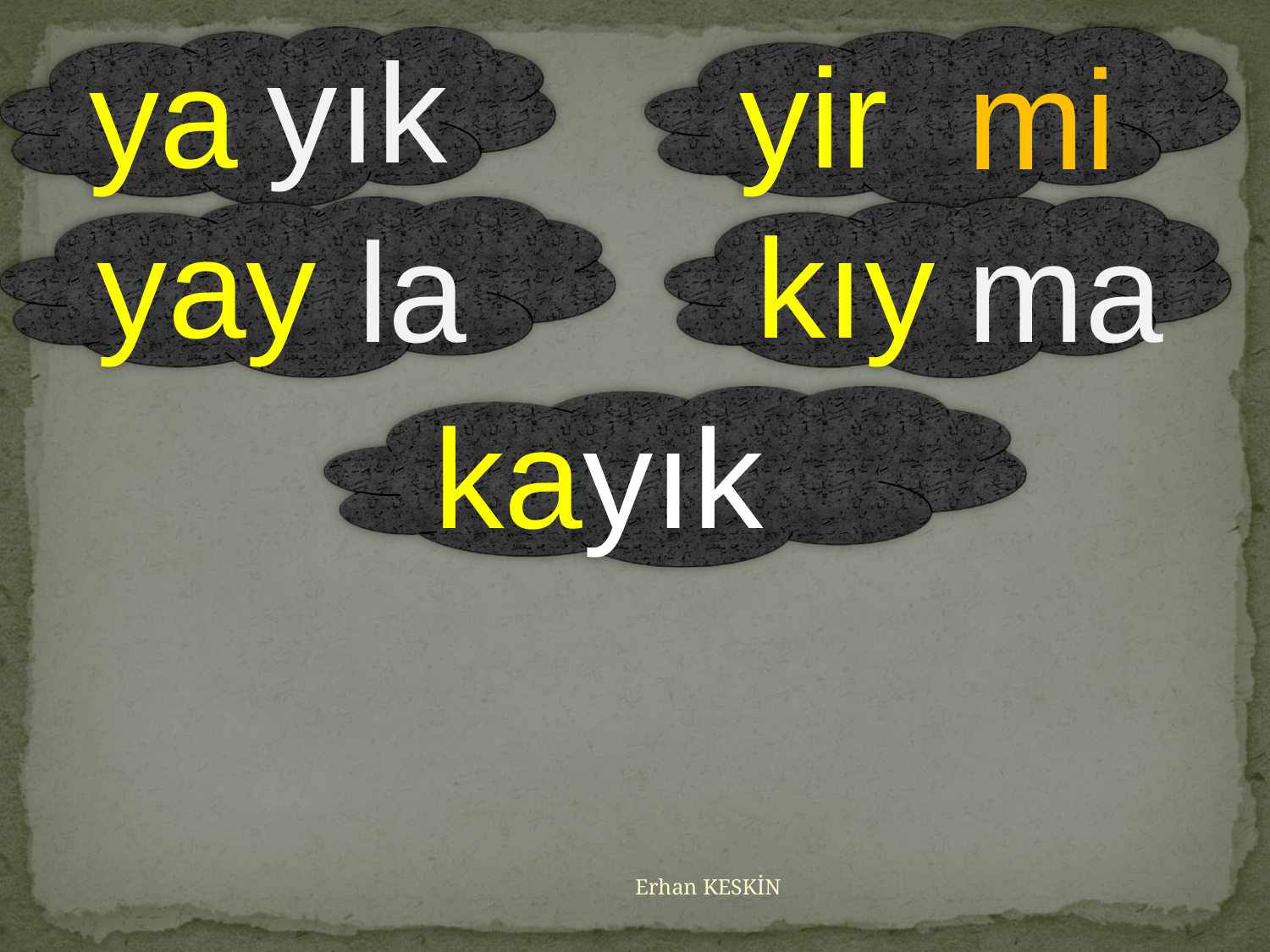

ya
yık
yir
mi
yay
kıy
la
ma
kayık

Erhan KESKİN